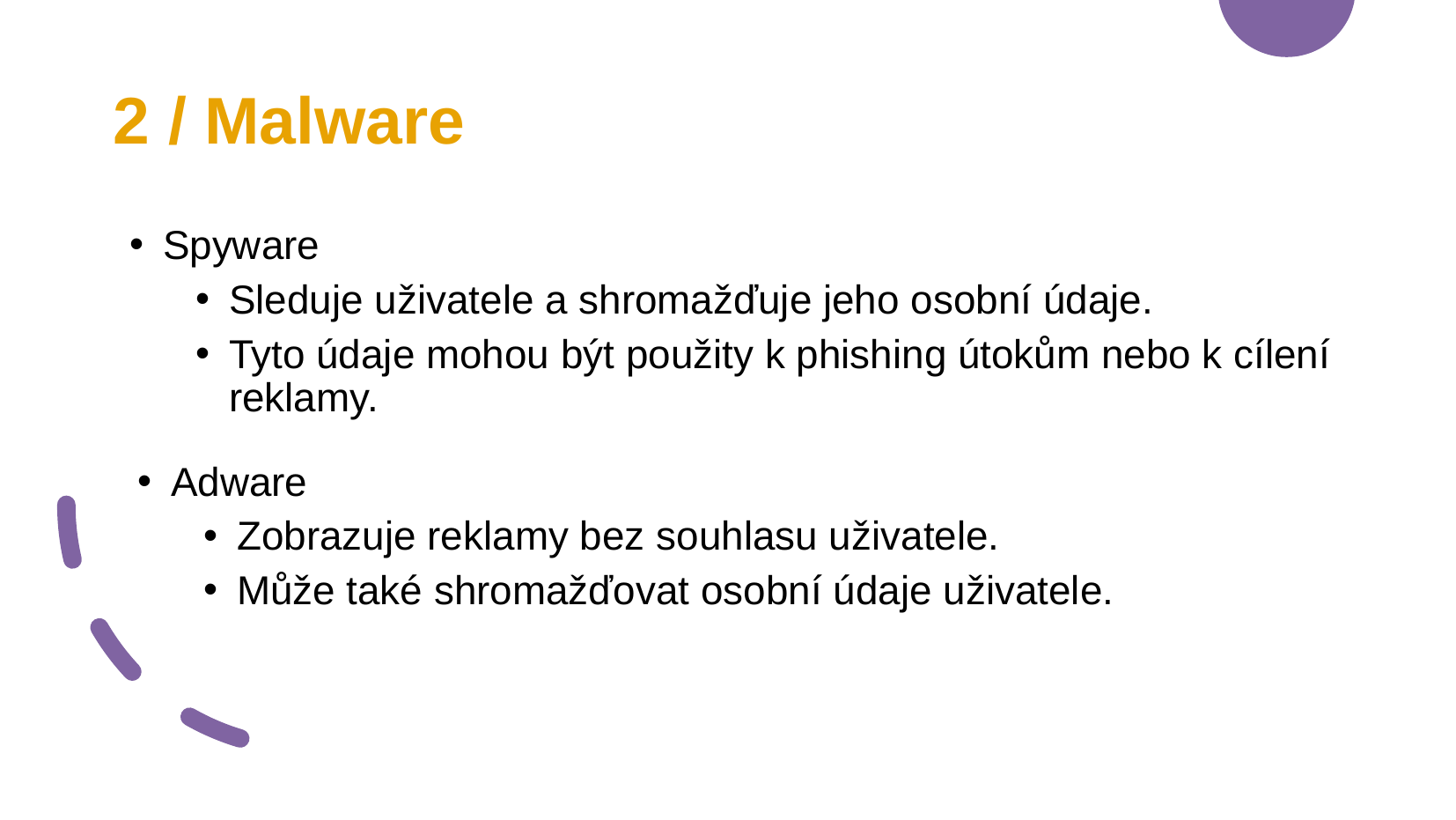

2 / Malware
Spyware
Sleduje uživatele a shromažďuje jeho osobní údaje.
Tyto údaje mohou být použity k phishing útokům nebo k cílení reklamy.
Adware
Zobrazuje reklamy bez souhlasu uživatele.
Může také shromažďovat osobní údaje uživatele.